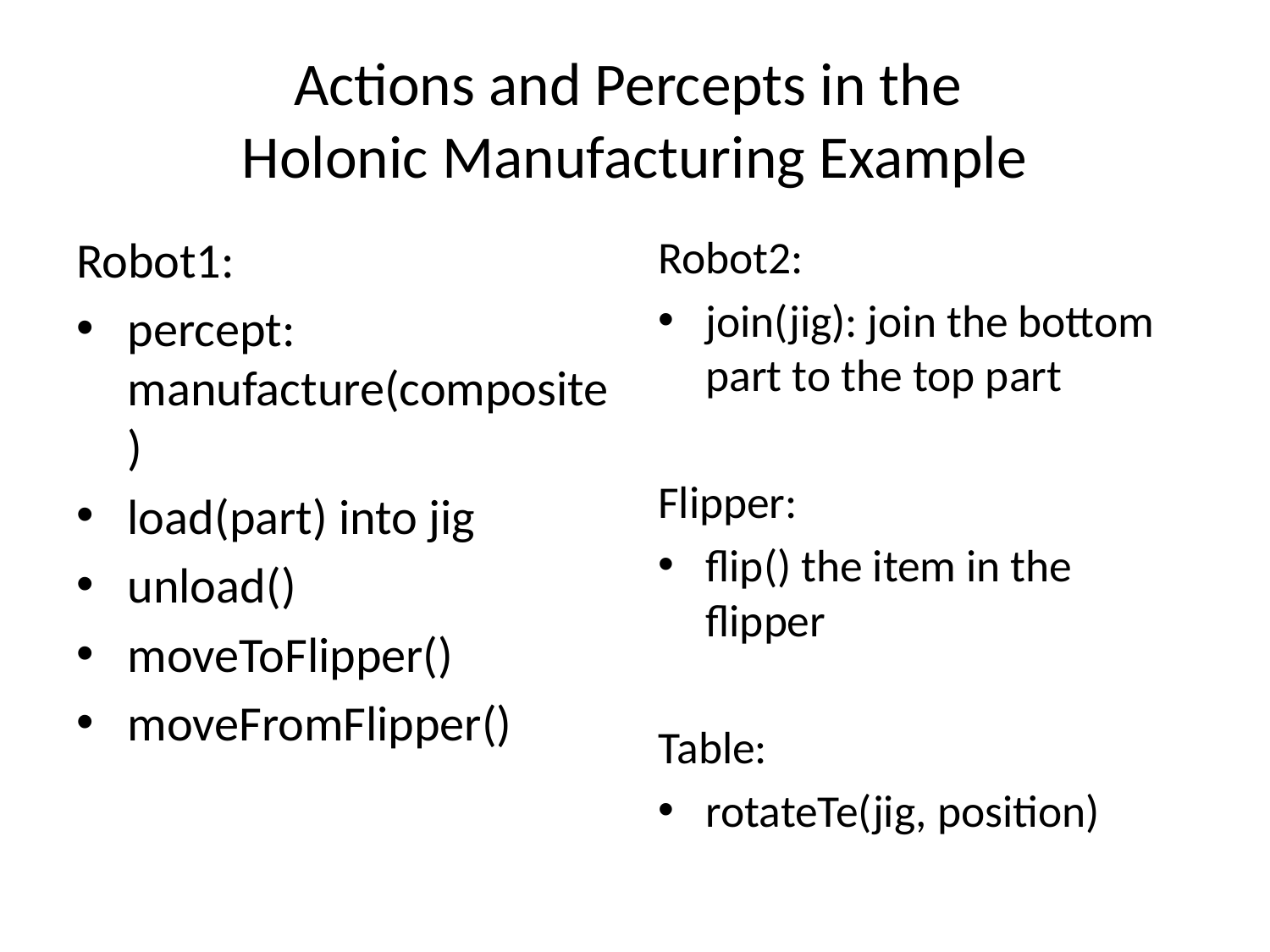

# Actions and Percepts in the Holonic Manufacturing Example
Robot1:
percept: manufacture(composite)
load(part) into jig
unload()
moveToFlipper()
moveFromFlipper()

Robot2:
join(jig): join the bottom part to the top part

Flipper:
flip() the item in the flipper

Table:
rotateTe(jig, position)